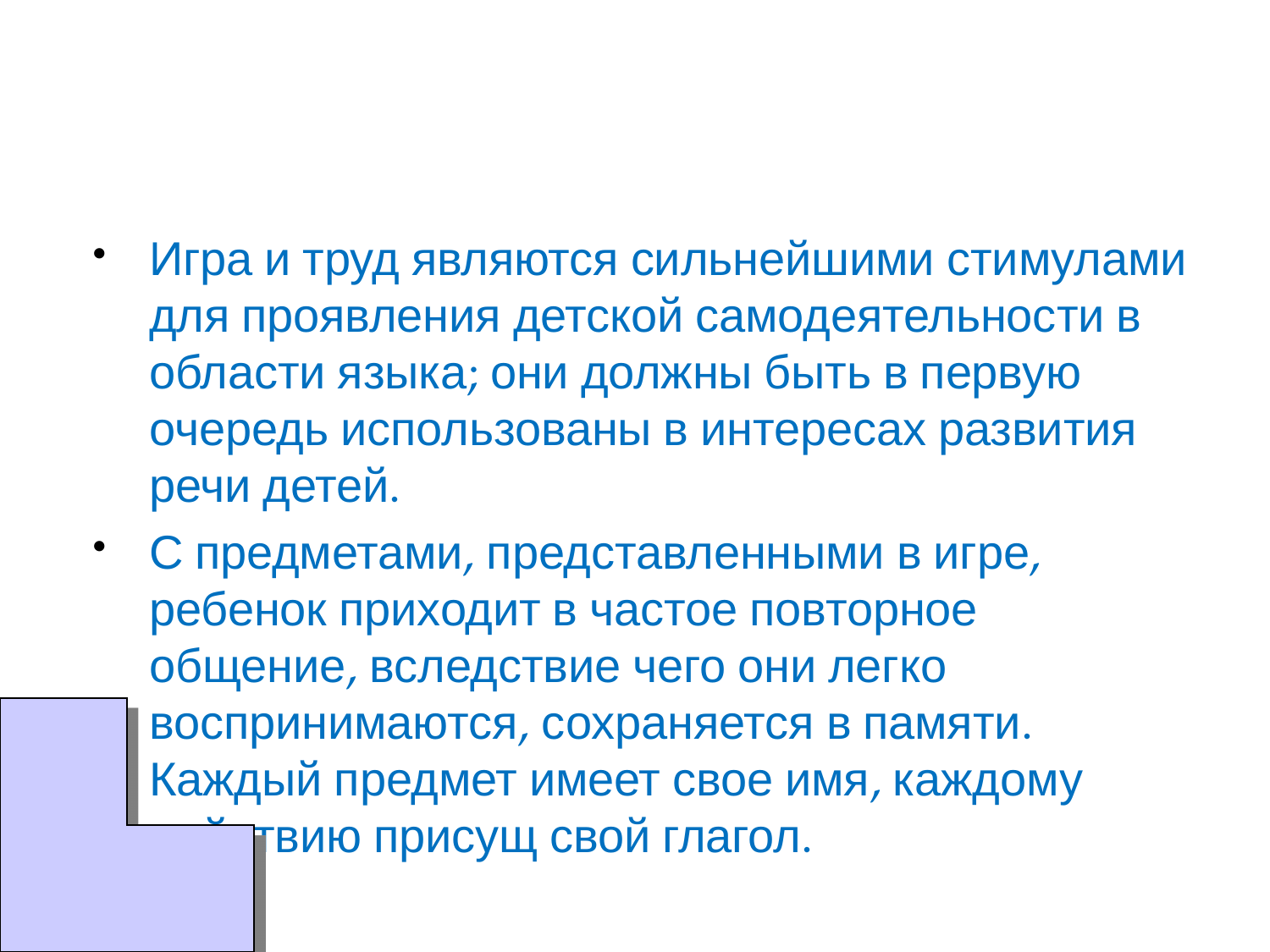

#
Игра и труд являются сильнейшими стимулами для проявления детской самодеятельности в области языка; они должны быть в первую очередь использованы в интересах развития речи детей.
С предметами, представленными в игре, ребенок приходит в частое повторное общение, вследствие чего они легко воспринимаются, сохраняется в памяти. Каждый предмет имеет свое имя, каждому действию присущ свой глагол.